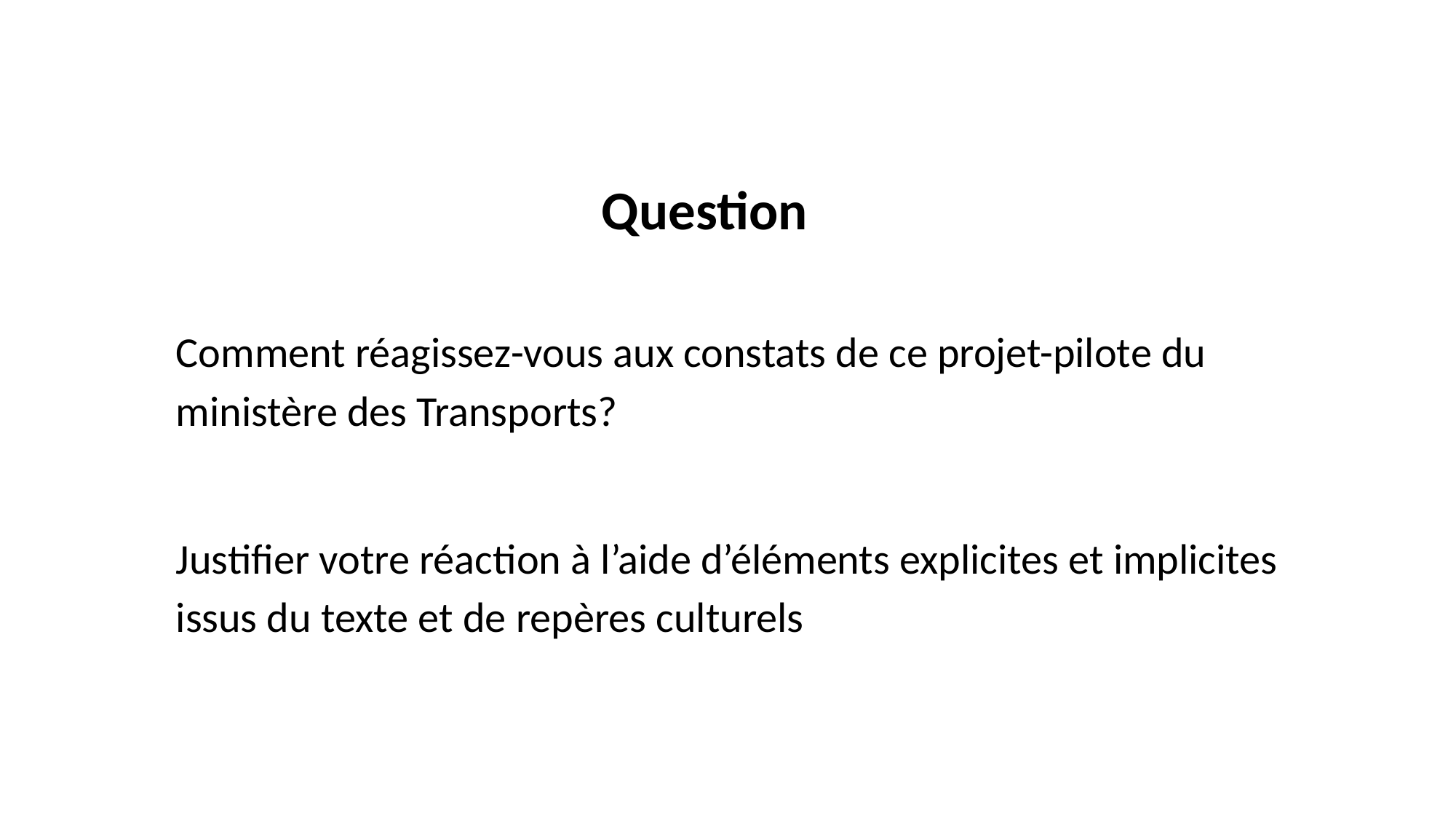

Question
Comment réagissez-vous aux constats de ce projet-pilote du ministère des Transports?

Justifier votre réaction à l’aide d’éléments explicites et implicites issus du texte et de repères culturels